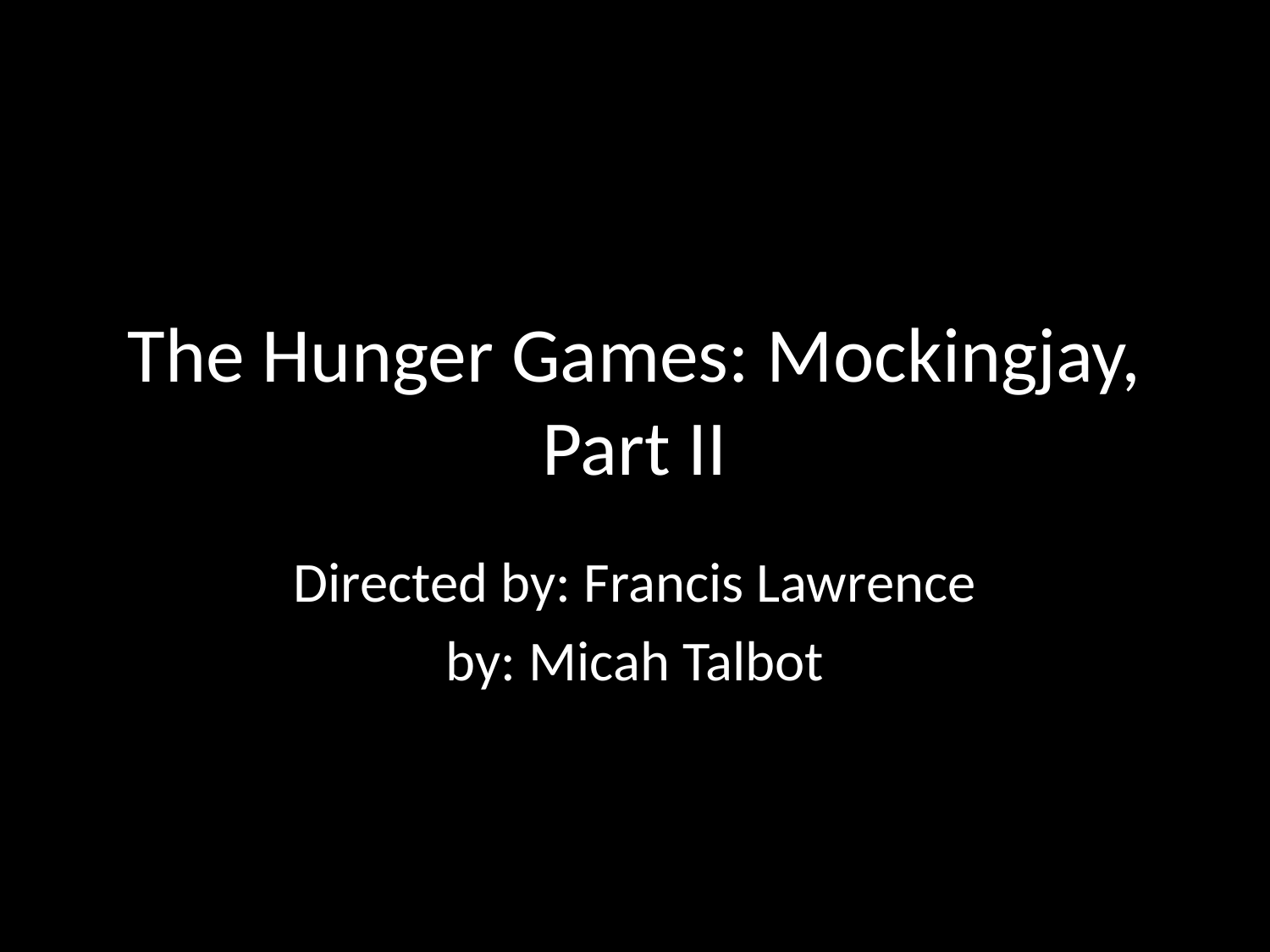

# The Hunger Games: Mockingjay, Part II
Directed by: Francis Lawrence
by: Micah Talbot